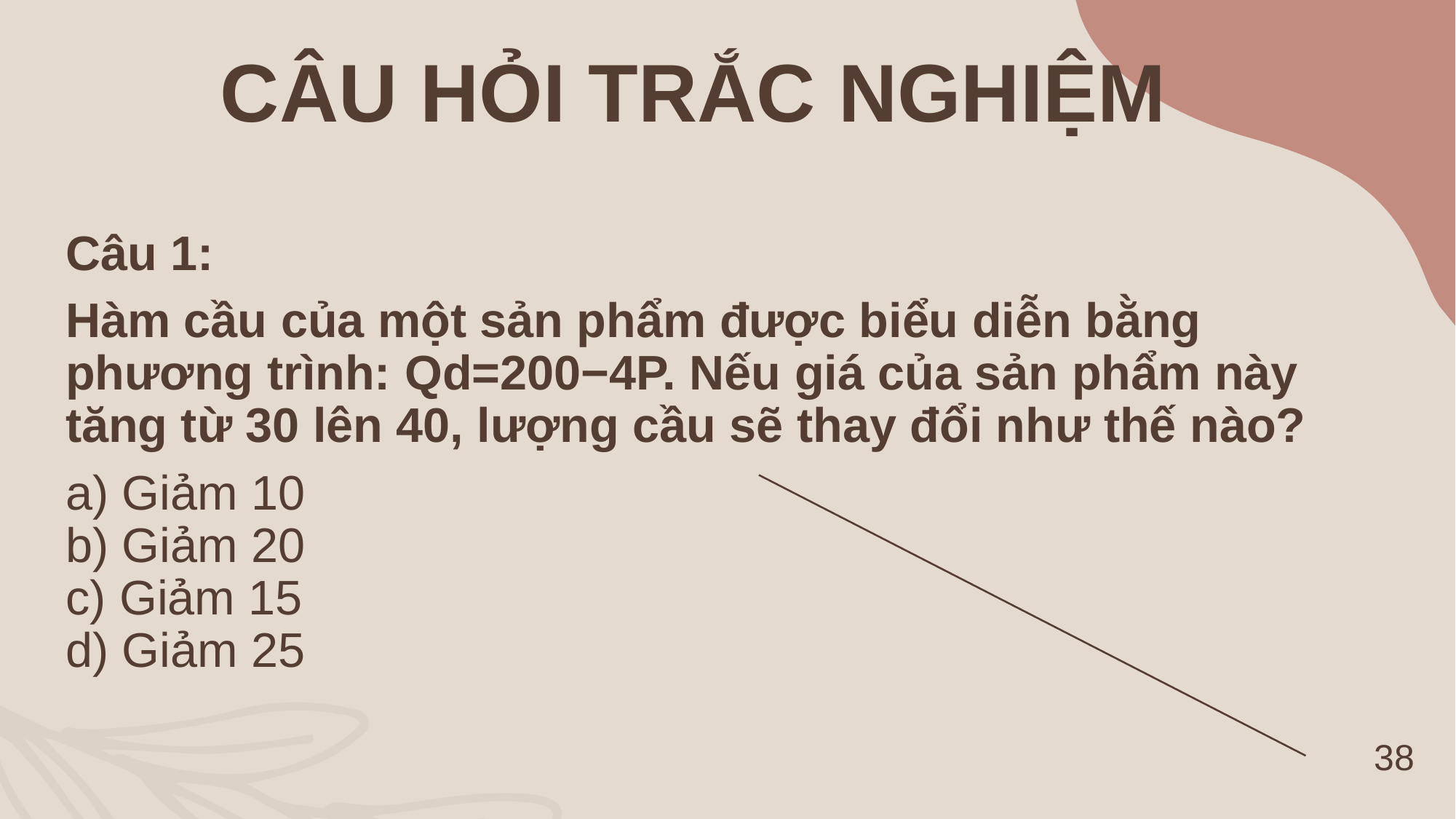

CÂU HỎI TRẮC NGHIỆM
Câu 1:
Hàm cầu của một sản phẩm được biểu diễn bằng phương trình: Qd​=200−4P. Nếu giá của sản phẩm này tăng từ 30 lên 40, lượng cầu sẽ thay đổi như thế nào?
a) Giảm 10
b) Giảm 20
c) Giảm 15
d) Giảm 25
38